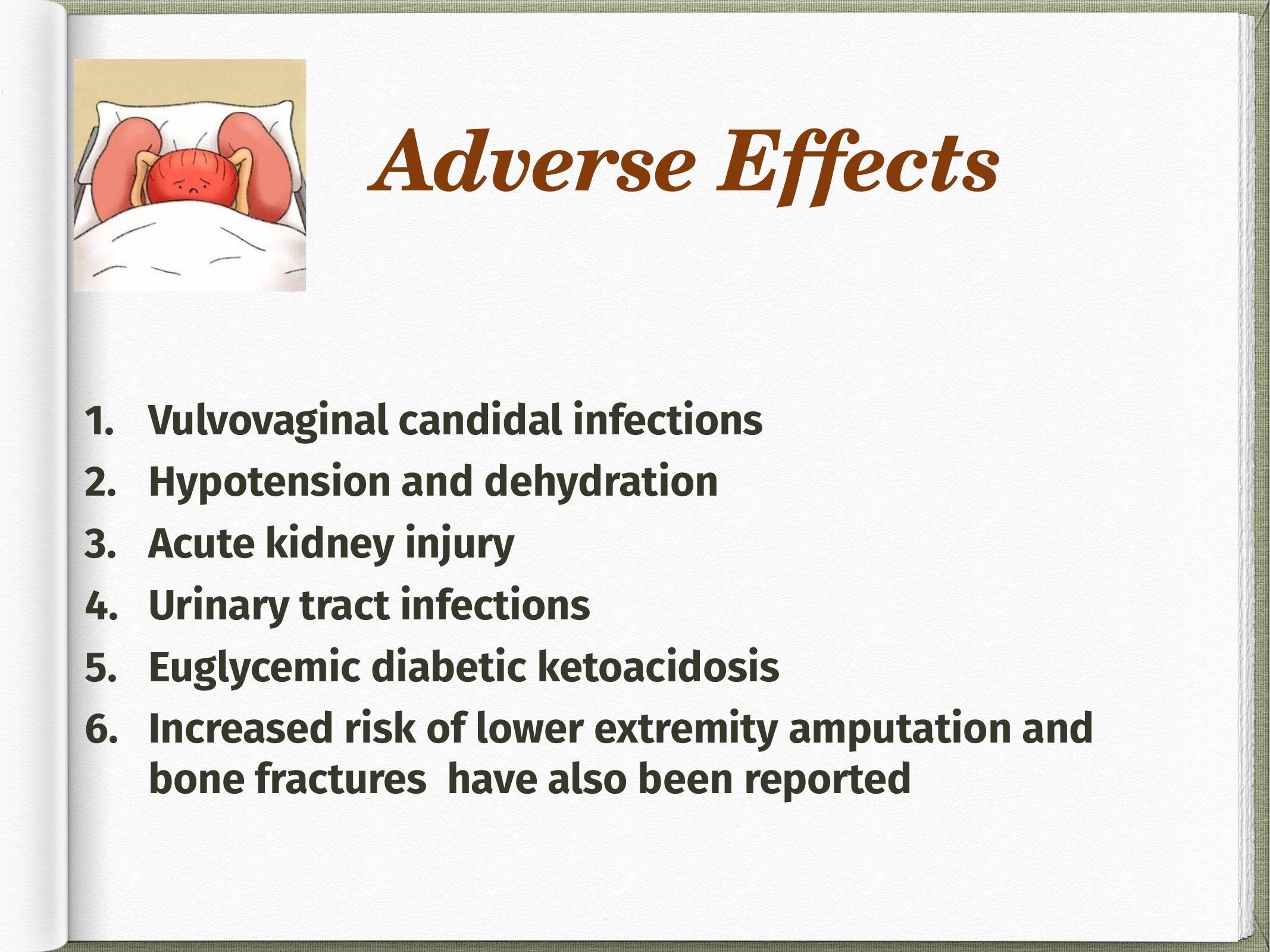

# Adverse Effects

Vulvovaginal candidal infections
Hypotension and dehydration
Acute kidney injury
Urinary tract infections
Euglycemic diabetic ketoacidosis
Increased risk of lower extremity amputation and bone fractures  have also been reported